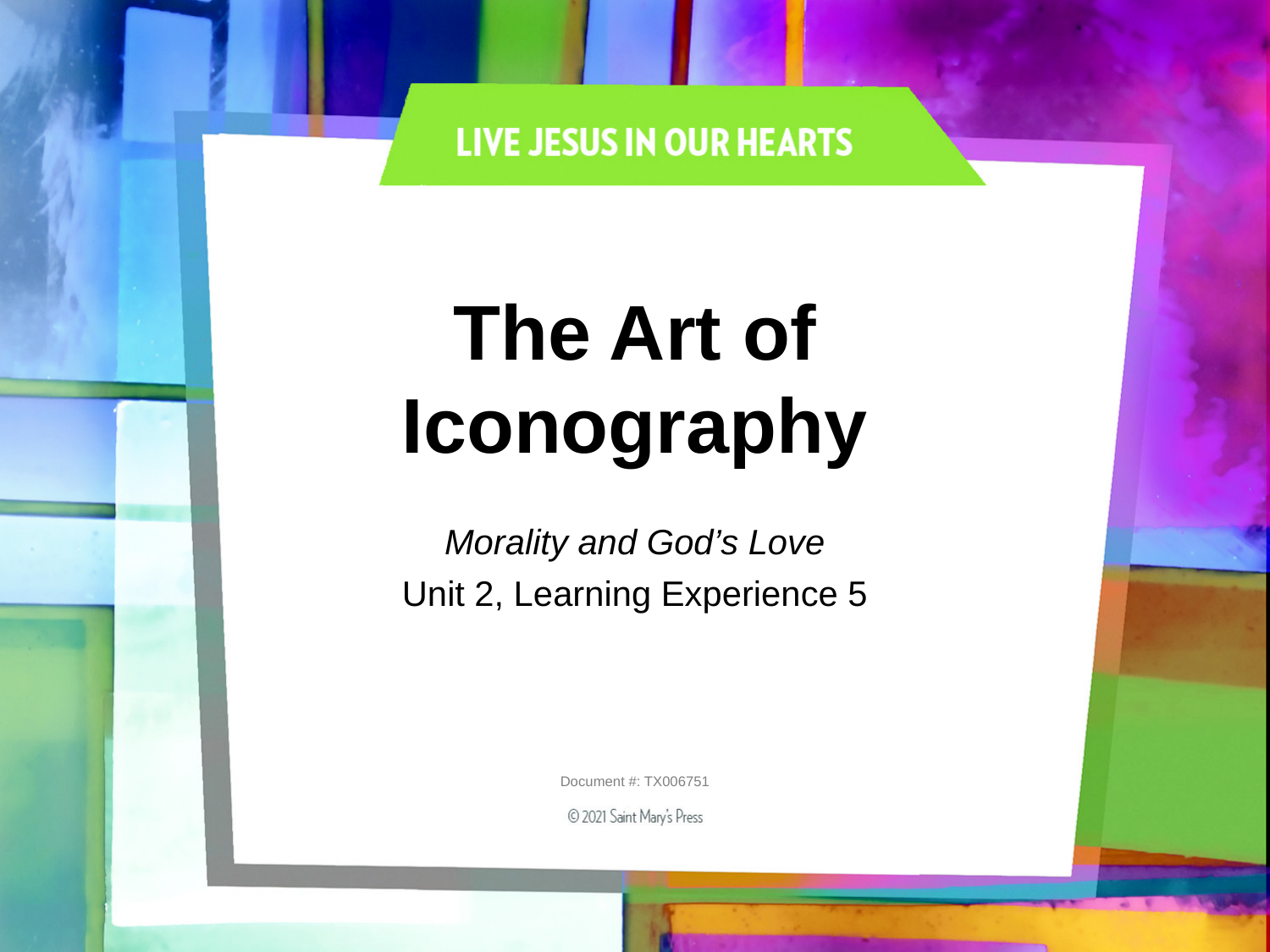

# The Art of Iconography
Morality and God’s Love
Unit 2, Learning Experience 5

Document #: TX006751